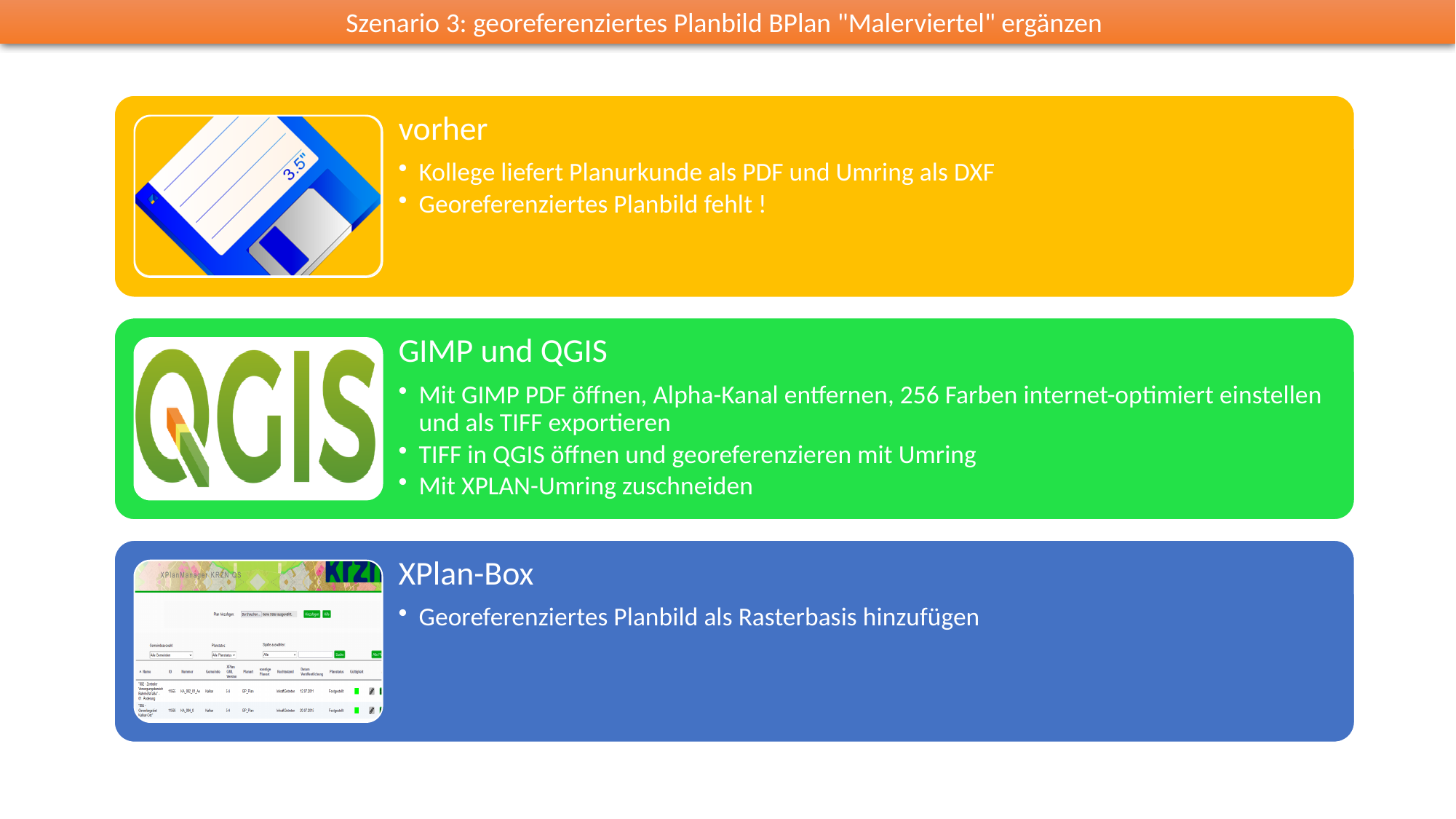

Szenario 3: georeferenziertes Planbild BPlan "Malerviertel" ergänzen
vorher
Kollege liefert Planurkunde als PDF und Umring als DXF
Georeferenziertes Planbild fehlt !
GIMP und QGIS
Mit GIMP PDF öffnen, Alpha-Kanal entfernen, 256 Farben internet-optimiert einstellen und als TIFF exportieren
TIFF in QGIS öffnen und georeferenzieren mit Umring
Mit XPLAN-Umring zuschneiden
XPlan-Box
Georeferenziertes Planbild als Rasterbasis hinzufügen